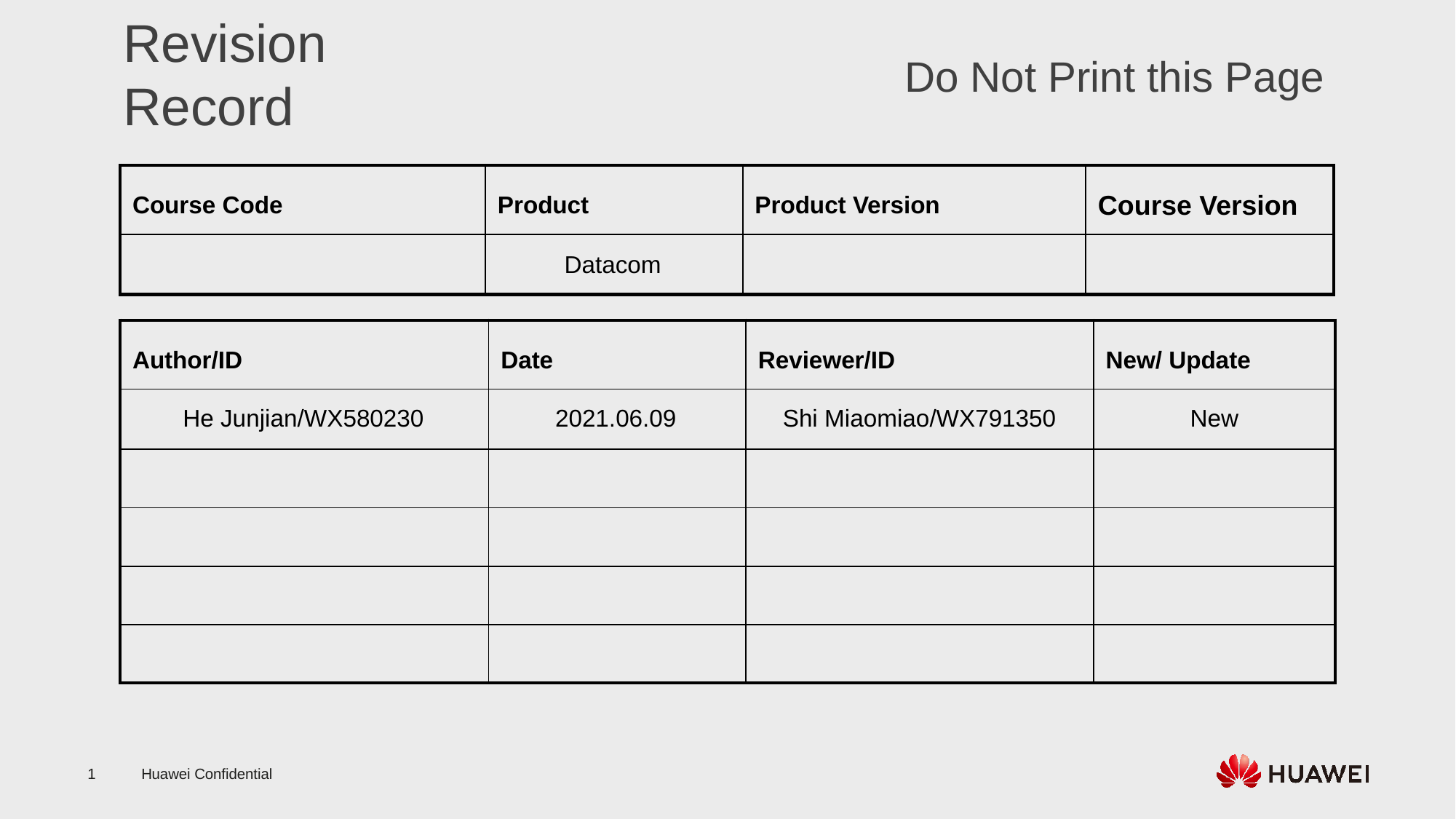

Datacom

He Junjian/WX580230
2021.06.09
Shi Miaomiao/WX791350
New